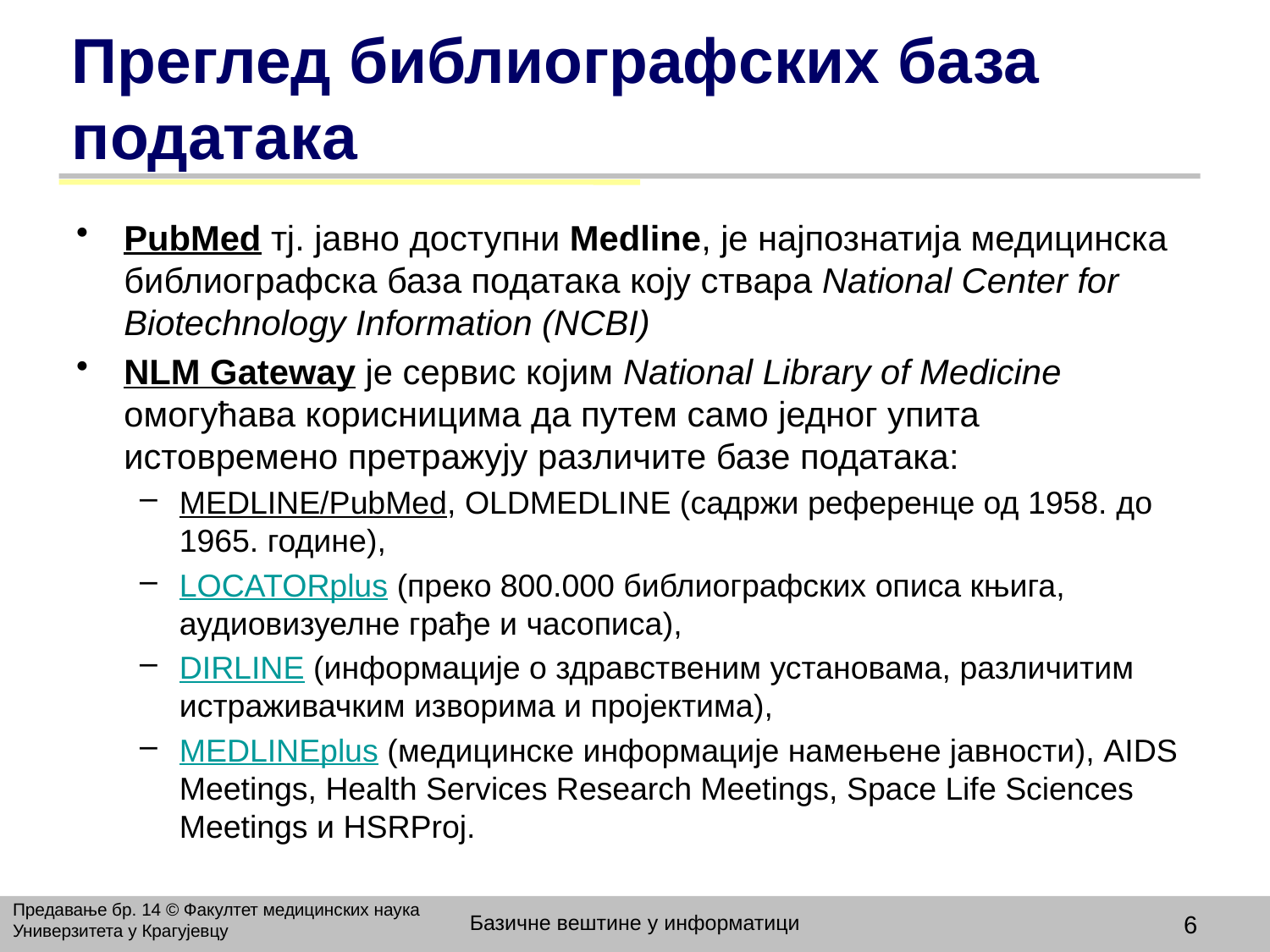

# Преглед библиографских база података
PubMed тј. јавно доступни Medline, је најпознатија медицинска библиографска база података коју ствара National Center for Biotechnology Information (NCBI)
NLM Gateway је сервис којим National Library of Medicine омогућава корисницима да путем само једног упита истовремено претражују различите базе података:
MEDLINE/PubMed, OLDMEDLINE (садржи референце од 1958. до 1965. године),
LOCATORplus (преко 800.000 библиографских описа књига, аудиовизуелне грађе и часописа),
DIRLINE (информације о здравственим установама, различитим истраживачким изворима и пројектима),
MEDLINEplus (медицинске информације намењене јавности), AIDS Meetings, Health Services Research Meetings, Space Life Sciences Meetings и HSRProj.
Предавање бр. 14 © Факултет медицинских наука Универзитета у Крагујевцу
Базичне вештине у информатици
6